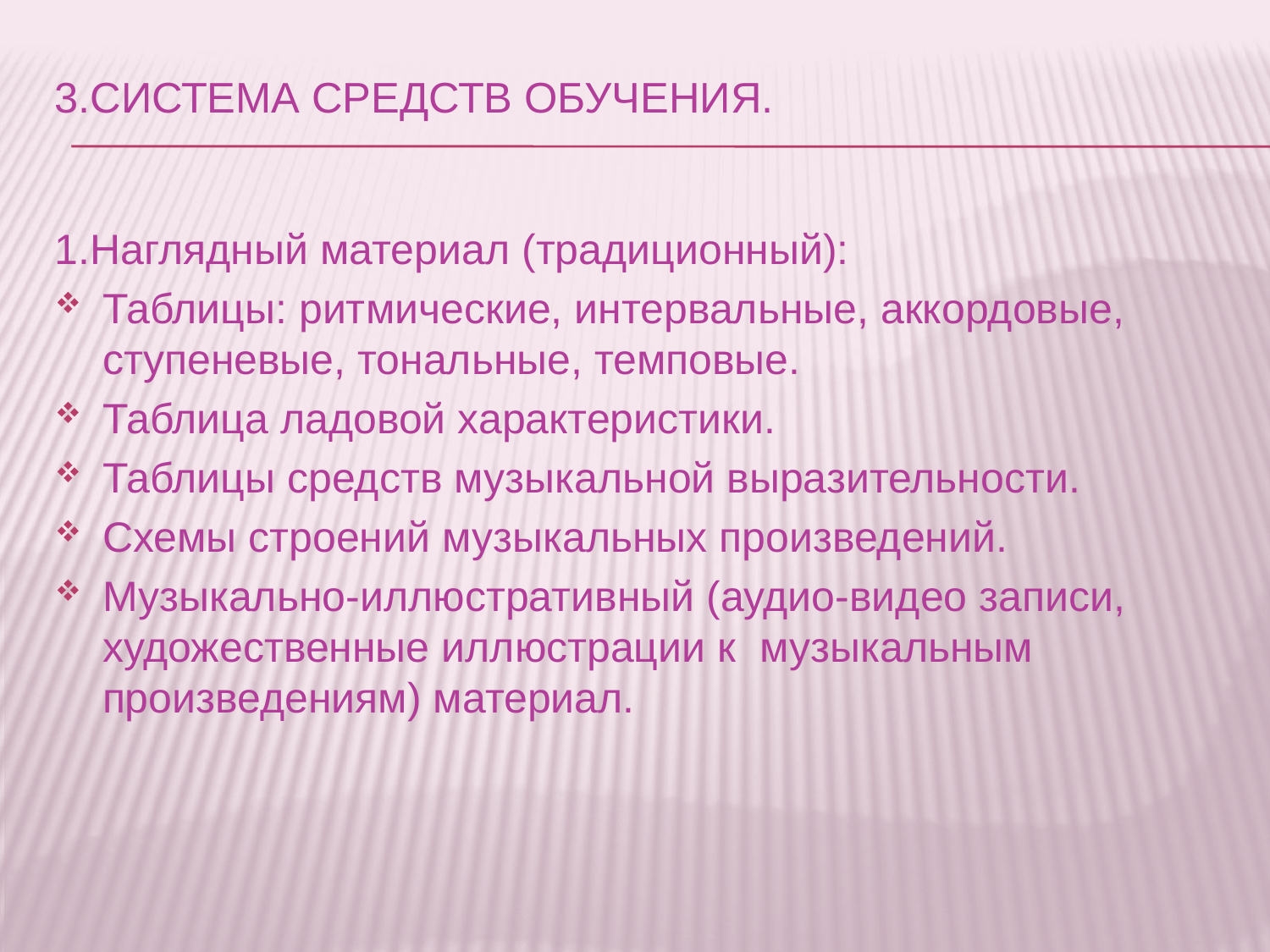

# 3.Система средств обучения.
1.Наглядный материал (традиционный):
Таблицы: ритмические, интервальные, аккордовые, ступеневые, тональные, темповые.
Таблица ладовой характеристики.
Таблицы средств музыкальной выразительности.
Схемы строений музыкальных произведений.
Музыкально-иллюстративный (аудио-видео записи, художественные иллюстрации к  музыкальным произведениям) материал.